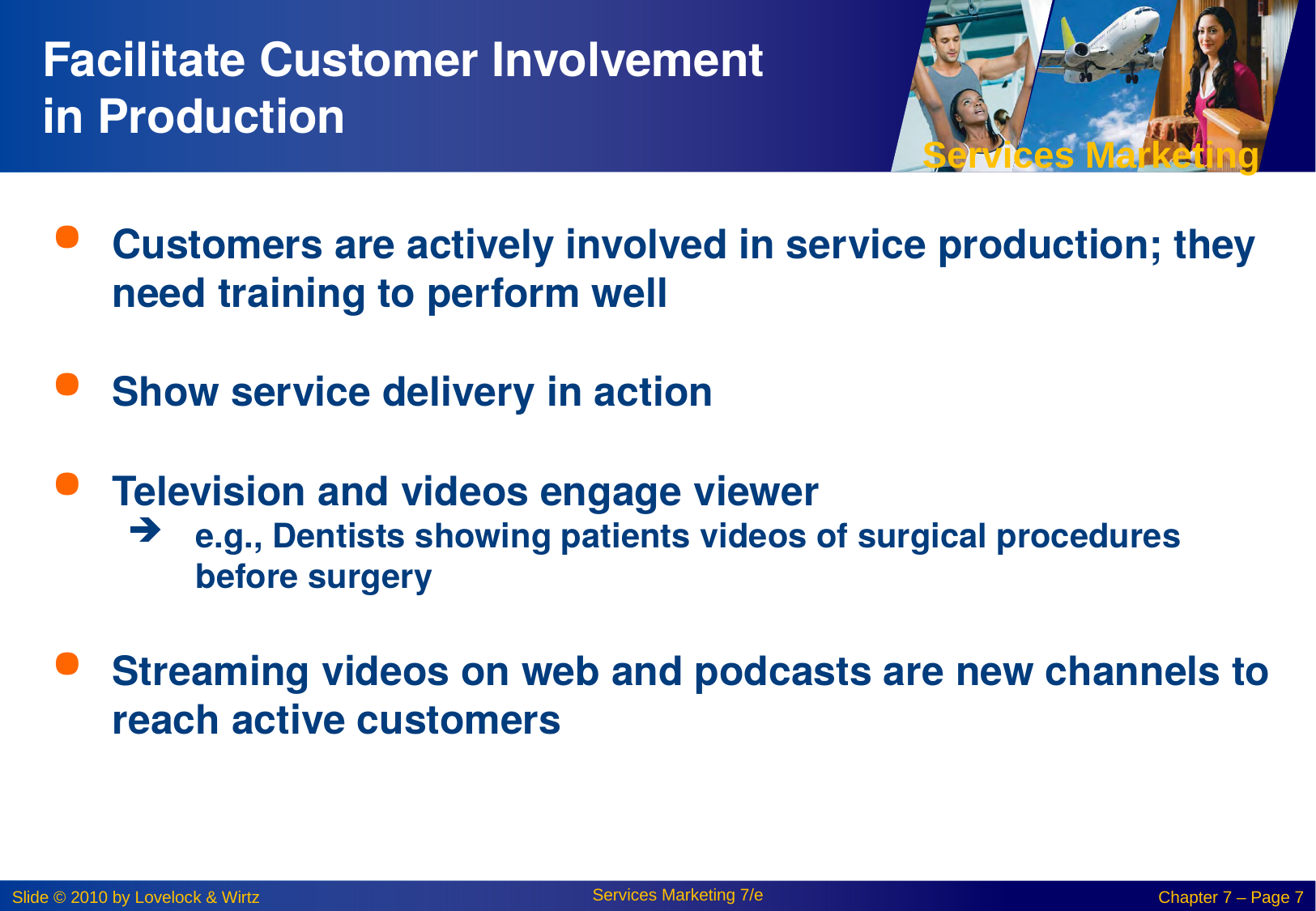

# Facilitate Customer Involvement in Production
Customers are actively involved in service production; they need training to perform well
Show service delivery in action
Television and videos engage viewer
e.g., Dentists showing patients videos of surgical procedures before surgery
Streaming videos on web and podcasts are new channels to reach active customers